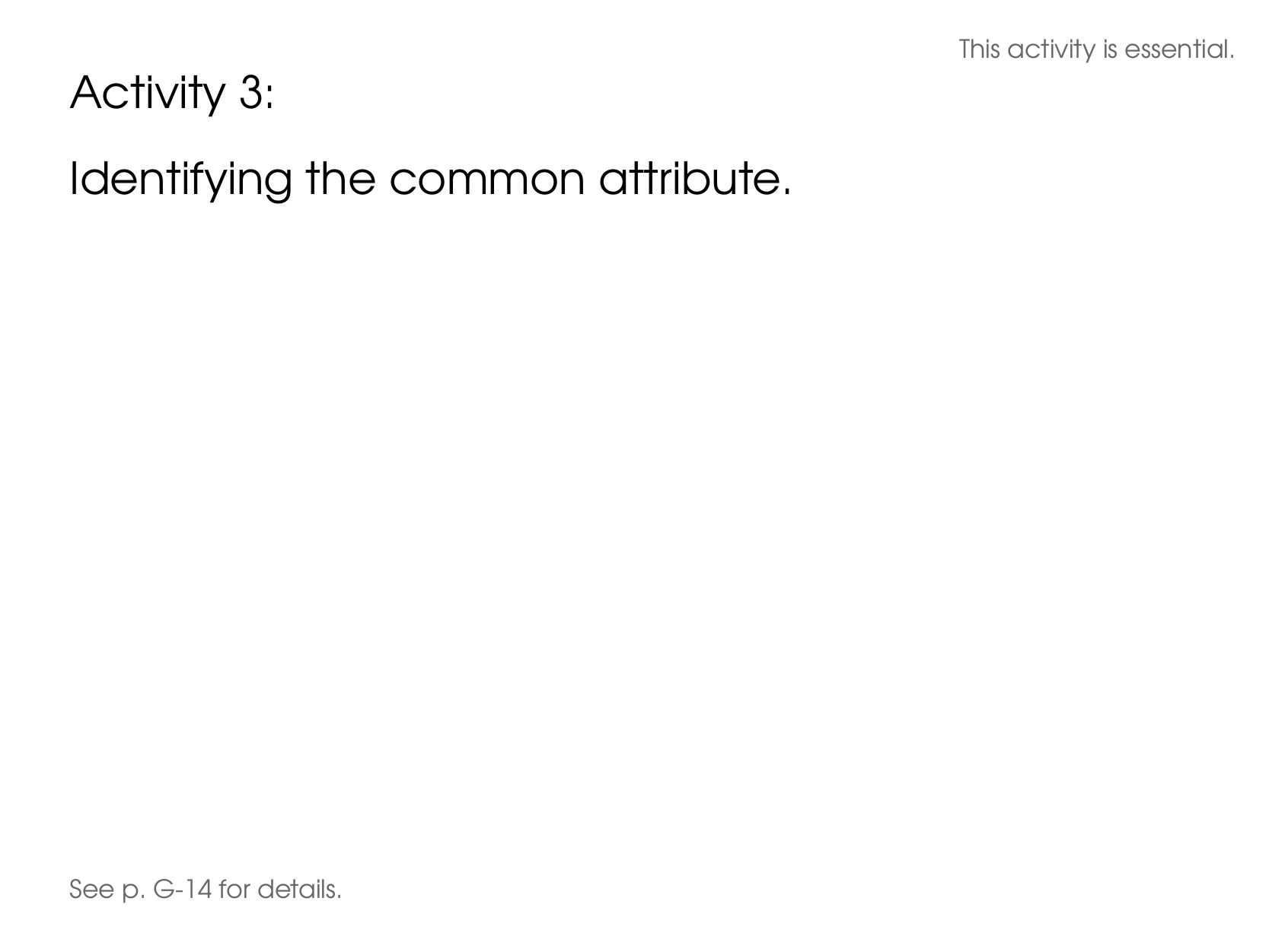

This activity is essential.
Activity 3:
Identifying the common attribute.
See p. G-14 for details.